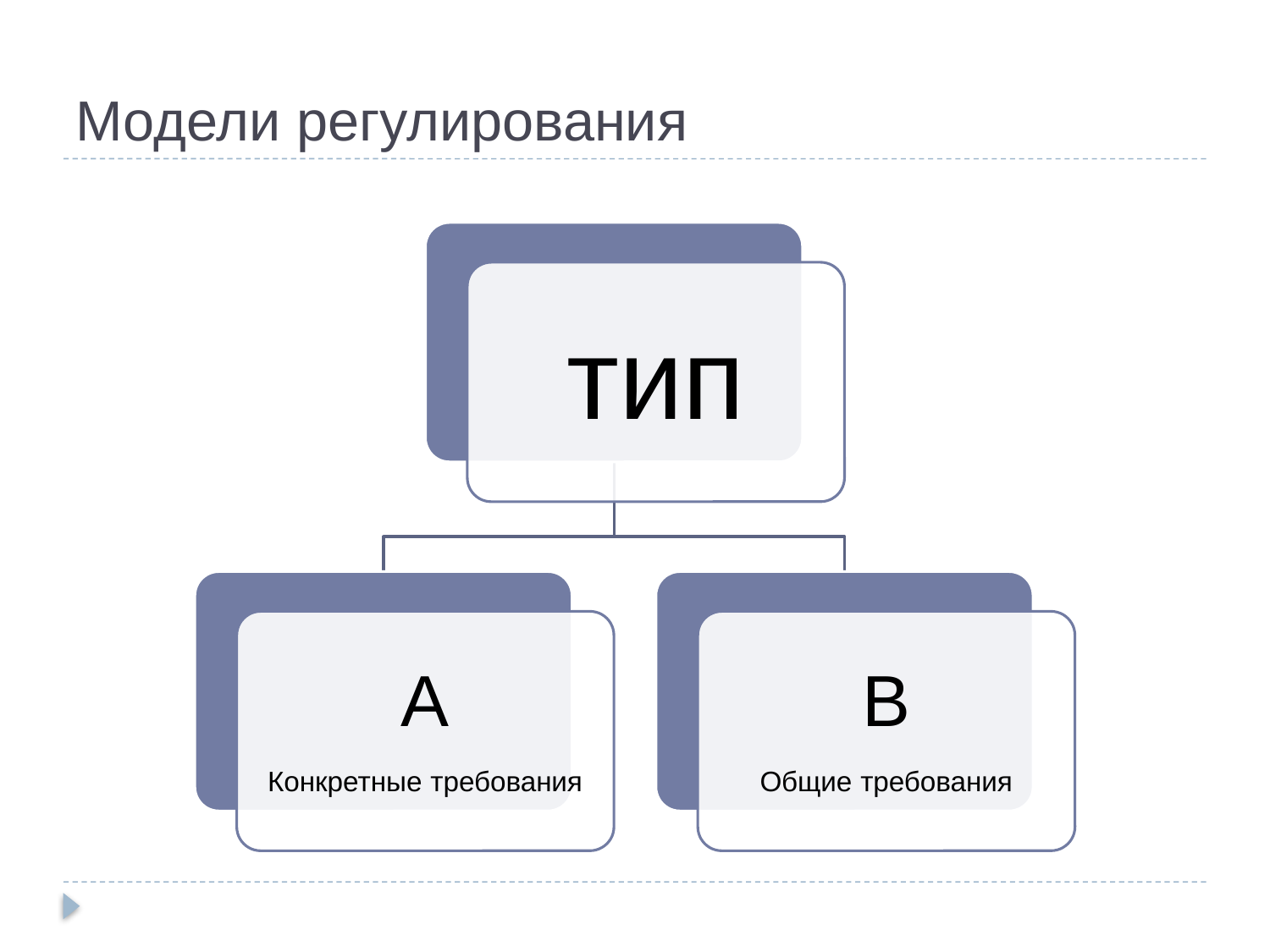

# Модели регулирования
тип
А
Конкретные требования
В
Общие требования